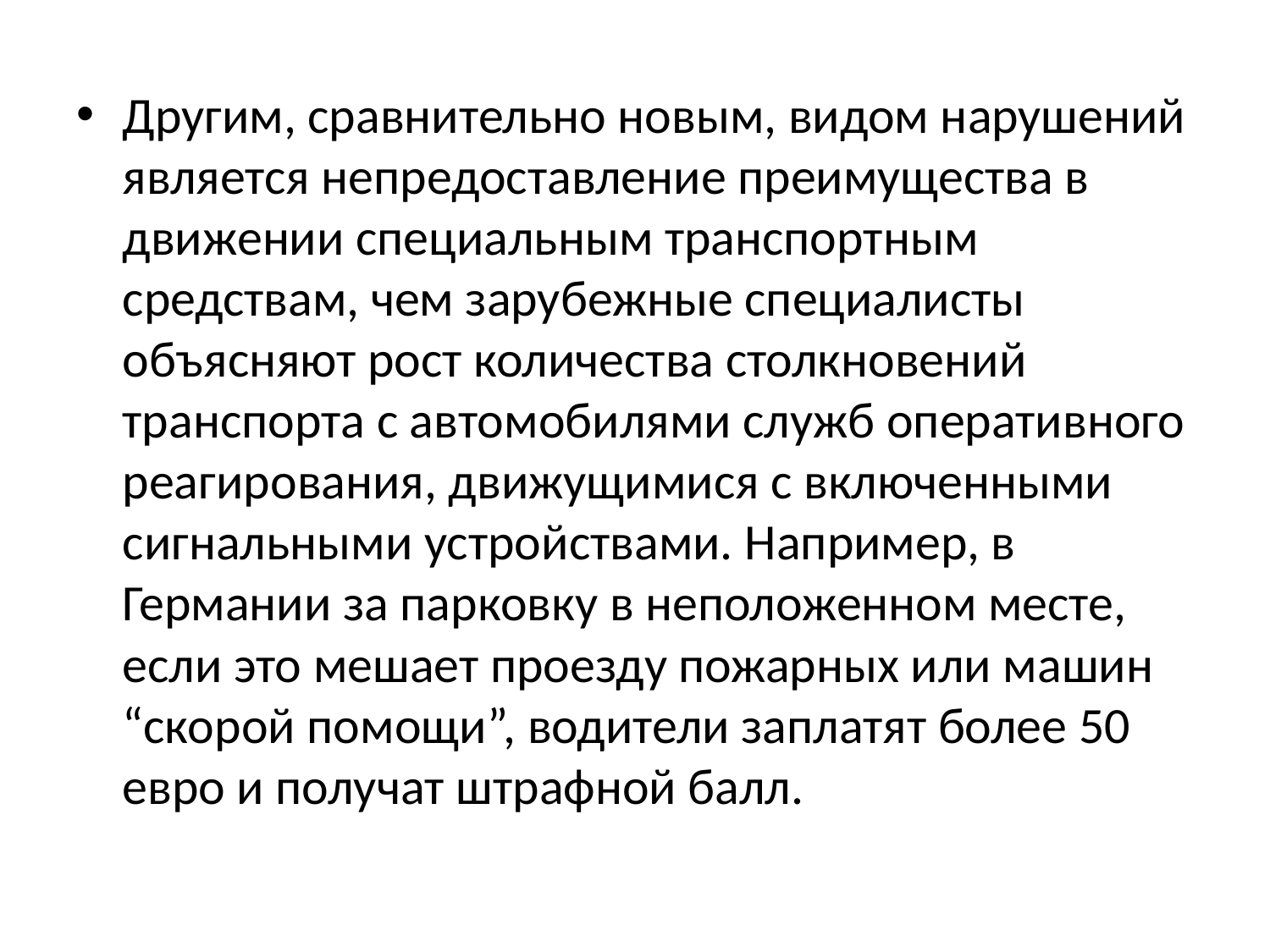

Другим, сравнительно новым, видом нарушений является непредоставление преимущества в движении специальным транспортным средствам, чем зарубежные специалисты объясняют рост количества столкновений транспорта с автомобилями служб оперативного реагирования, движущимися с включенными сигнальными устройствами. Например, в Германии за парковку в неположенном месте, если это мешает проезду пожарных или машин “скорой помощи”, водители заплатят более 50 евро и получат штрафной балл.